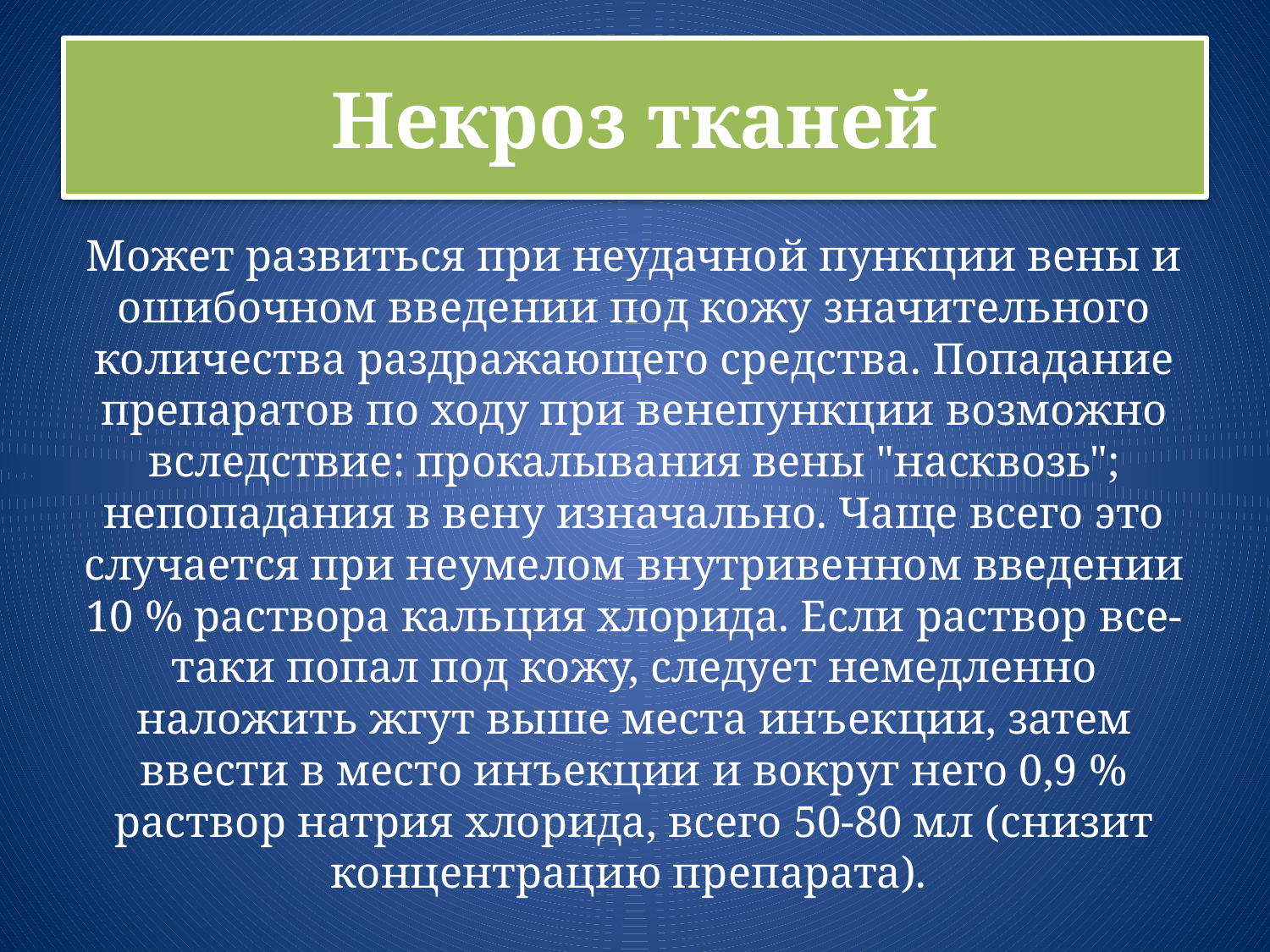

# Некроз тканей
Может развиться при неудачной пункции вены и ошибочном введении под кожу значительного количества раздражающего средства. Попадание препаратов по ходу при венепункции возможно вследствие: прокалывания вены "насквозь"; непопадания в вену изначально. Чаще всего это случается при неумелом внутривенном введении 10 % раствора кальция хлорида. Если раствор все-таки попал под кожу, следует немедленно наложить жгут выше места инъекции, затем ввести в место инъекции и вокруг него 0,9 % раствор натрия хлорида, всего 50-80 мл (снизит концентрацию препарата).